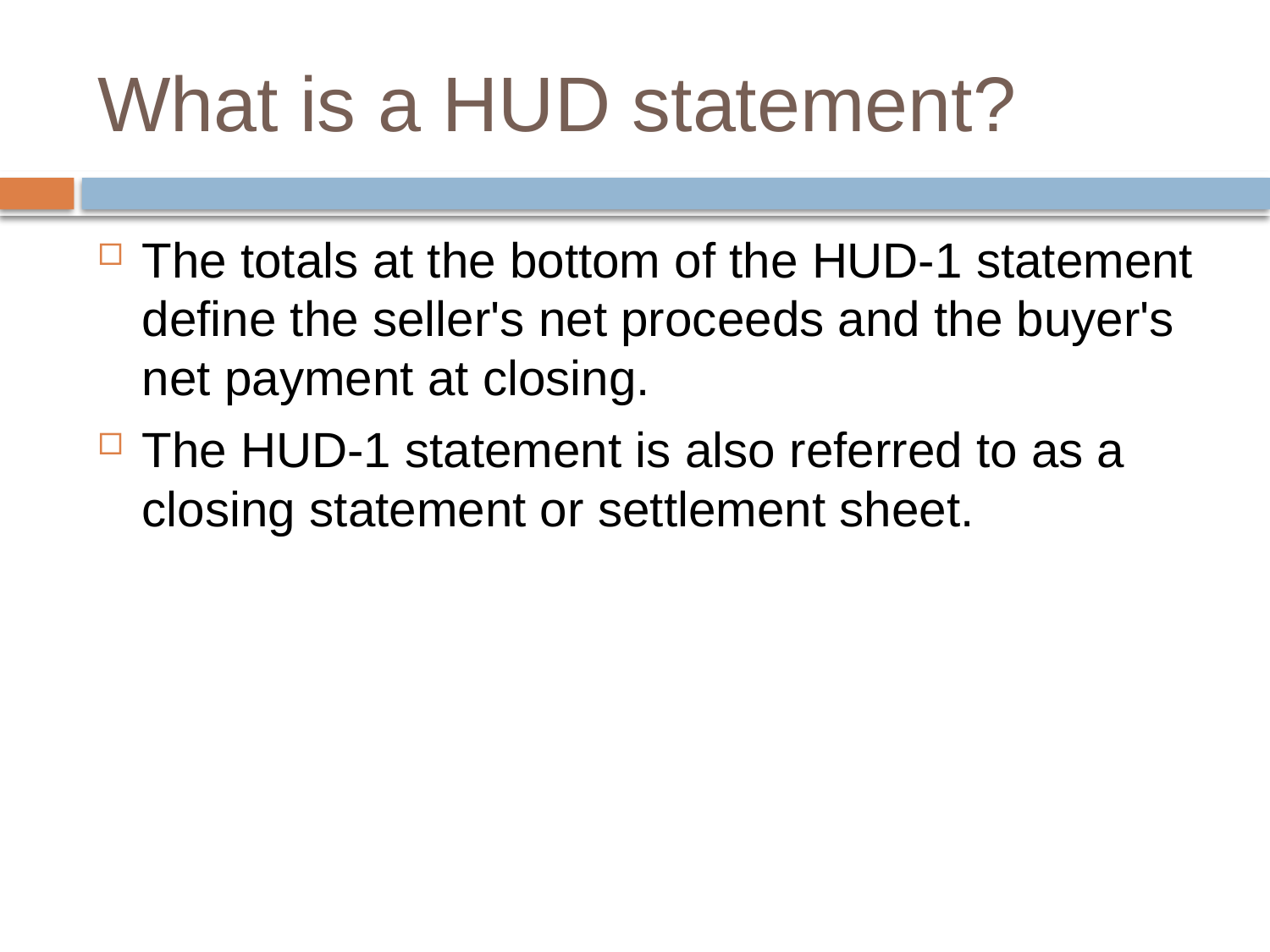

# What is a HUD statement?
The totals at the bottom of the HUD‐1 statement define the seller's net proceeds and the buyer's net payment at closing.
The HUD‐1 statement is also referred to as a closing statement or settlement sheet.